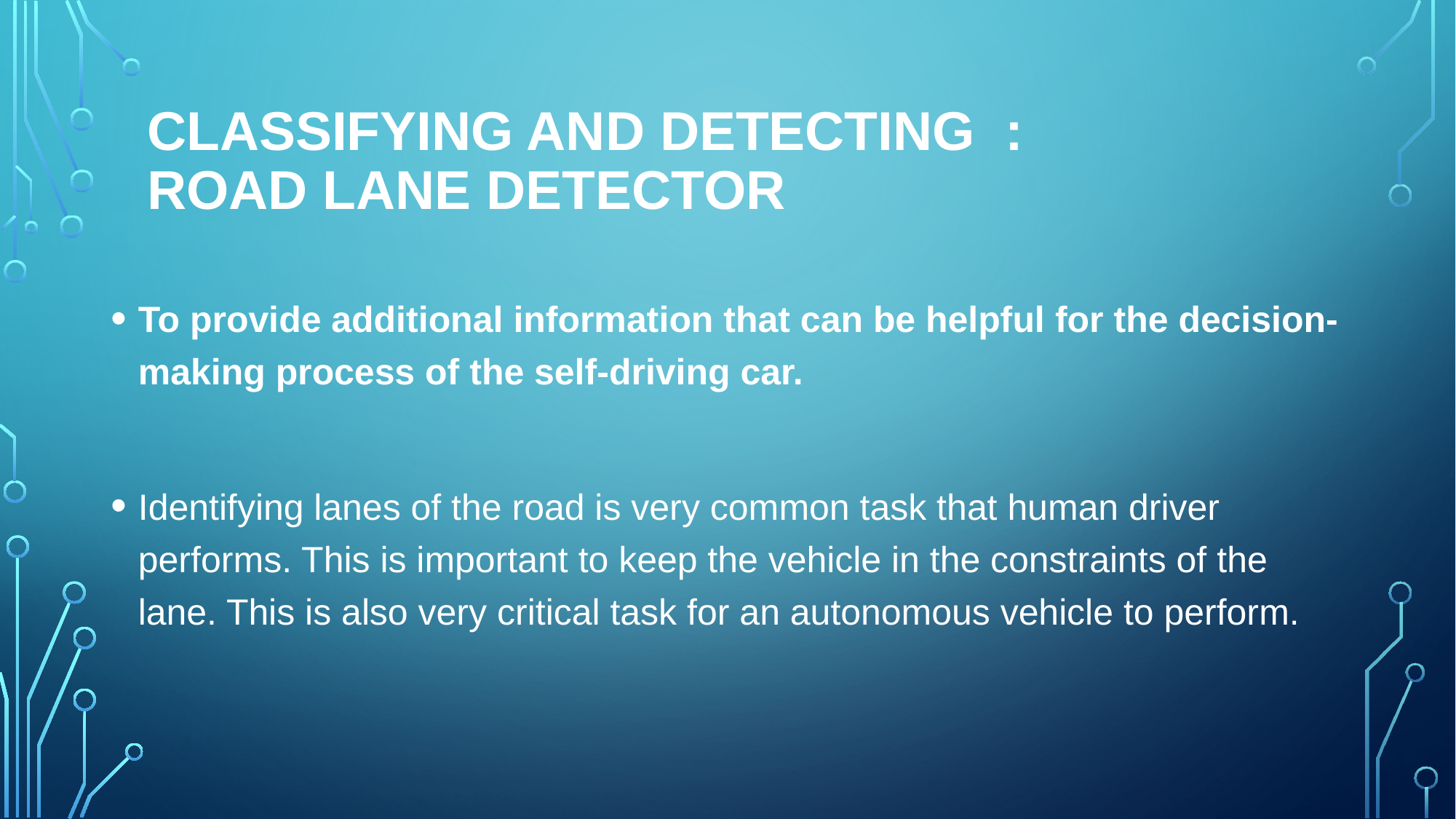

# Classifying and Detecting  : Road Lane Detector

To provide additional information that can be helpful for the decision-making process of the self-driving car.

Identifying lanes of the road is very common task that human driver performs. This is important to keep the vehicle in the constraints of the lane. This is also very critical task for an autonomous vehicle to perform.